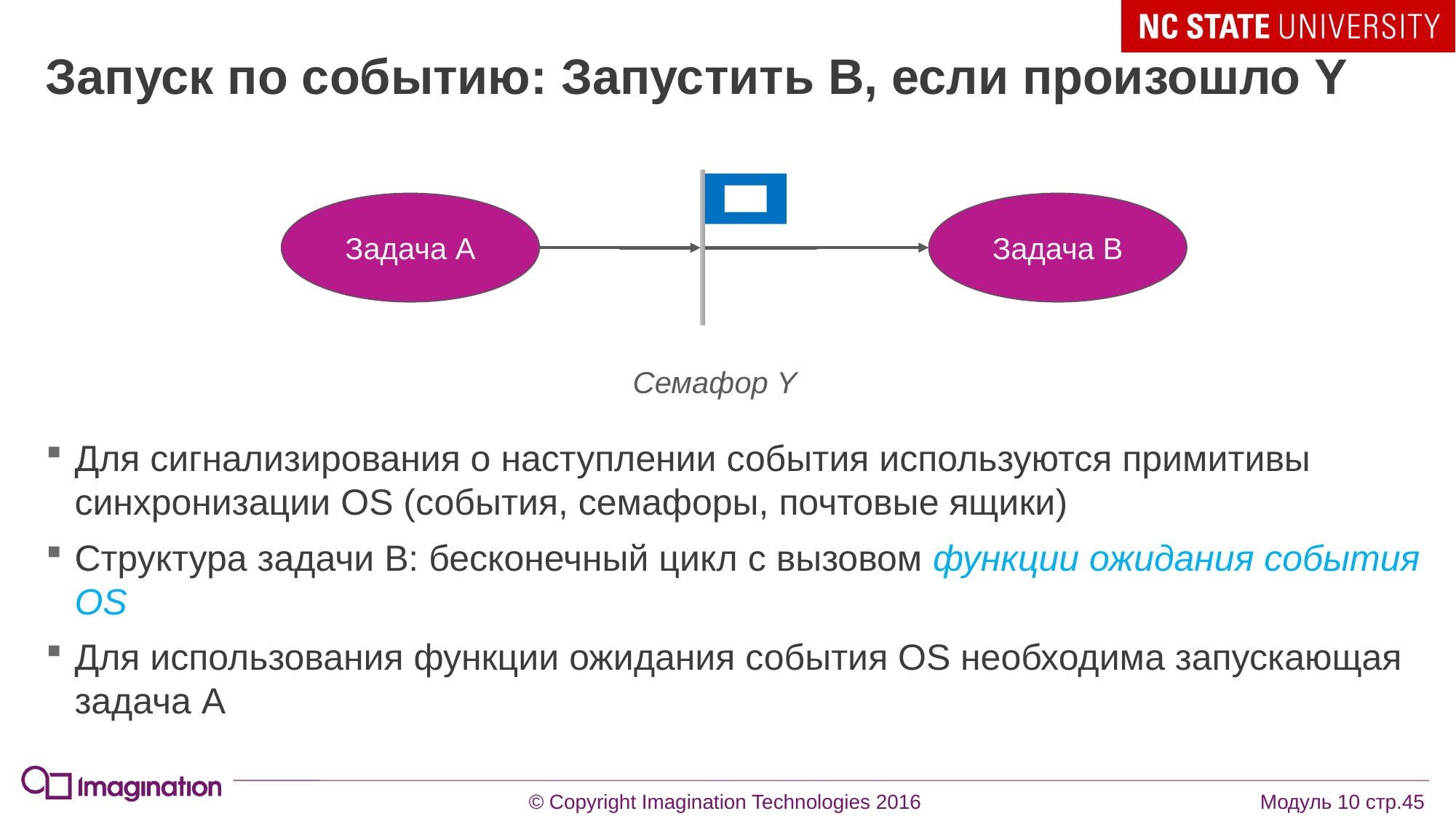

# Запуск по событию: Запустить B, если произошло Y

Задача A
Задача B
Семафор Y
Для сигнализирования о наступлении события используются примитивы синхронизации OS (события, семафоры, почтовые ящики)
Структура задачи B: бесконечный цикл с вызовом функции ожидания события OS
Для использования функции ожидания события OS необходима запускающая задача A